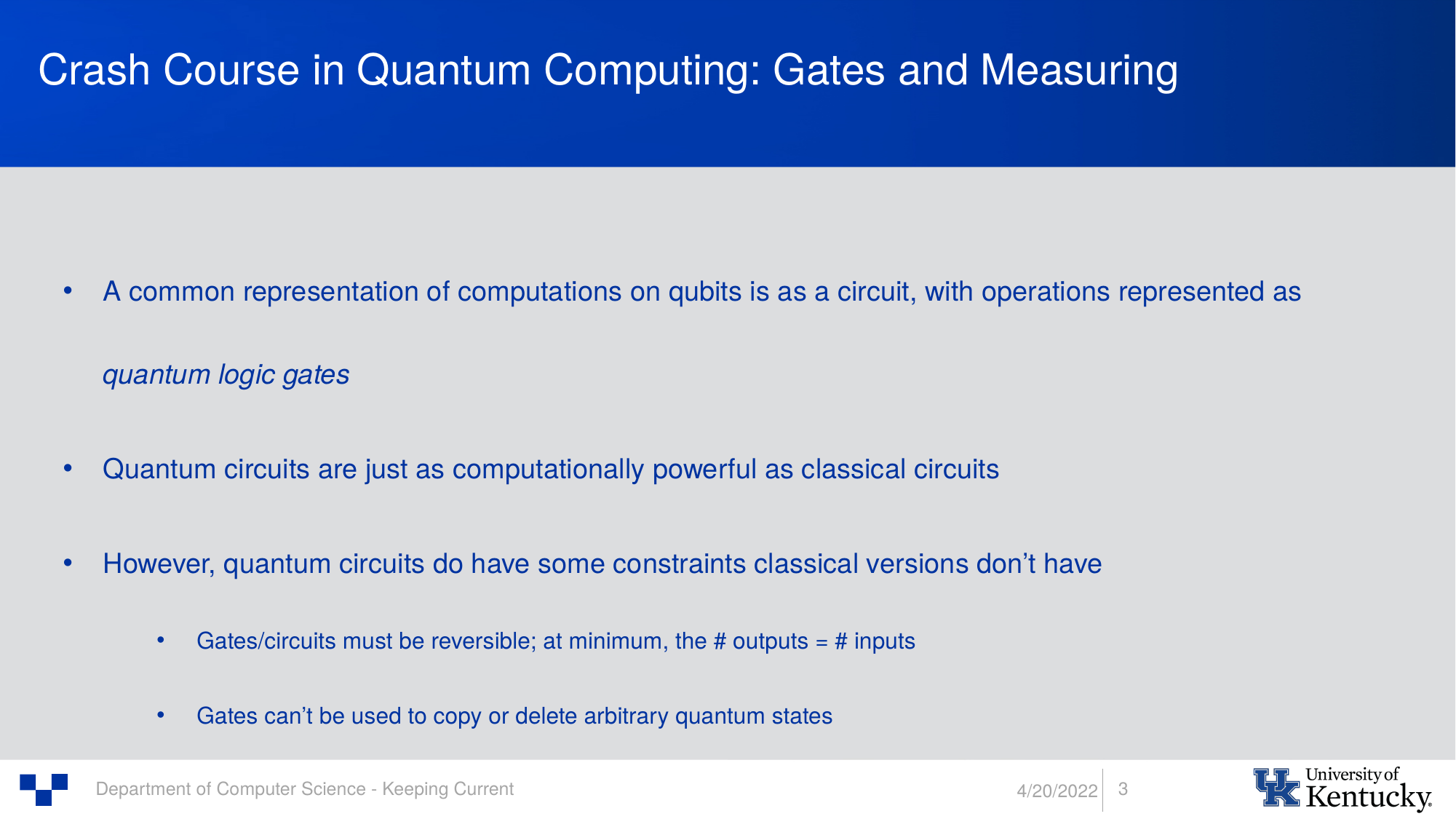

# Crash Course in Quantum Computing: Gates and Measuring

A common representation of computations on qubits is as a circuit, with operations represented as quantum logic gates
Quantum circuits are just as computationally powerful as classical circuits
However, quantum circuits do have some constraints classical versions don’t have
Gates/circuits must be reversible; at minimum, the # outputs = # inputs
Gates can’t be used to copy or delete arbitrary quantum states

4/20/2022
3
Department of Computer Science - Keeping Current